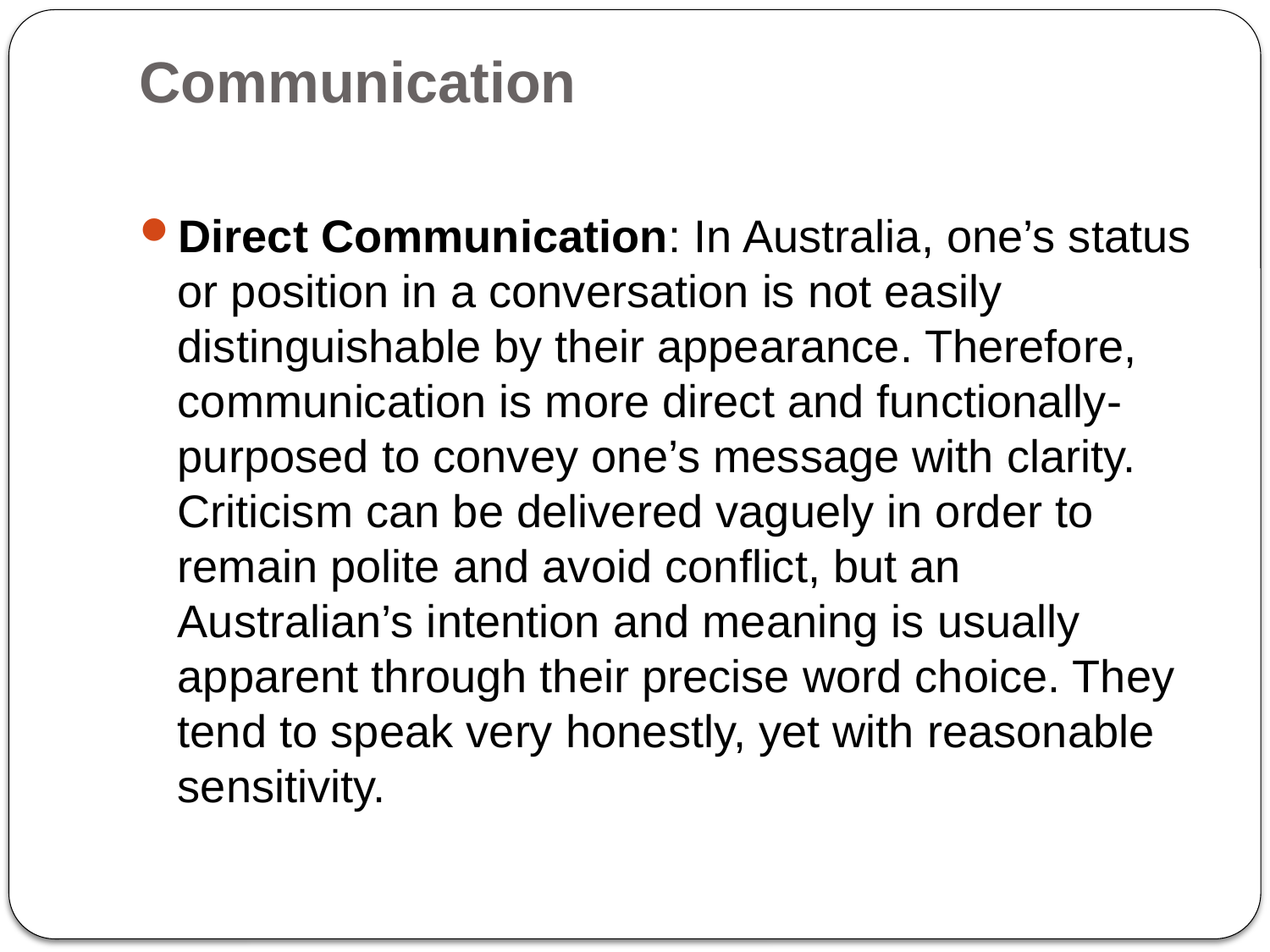

# Communication
Direct Communication: In Australia, one’s status or position in a conversation is not easily distinguishable by their appearance. Therefore, communication is more direct and functionally-purposed to convey one’s message with clarity. Criticism can be delivered vaguely in order to remain polite and avoid conflict, but an Australian’s intention and meaning is usually apparent through their precise word choice. They tend to speak very honestly, yet with reasonable sensitivity.